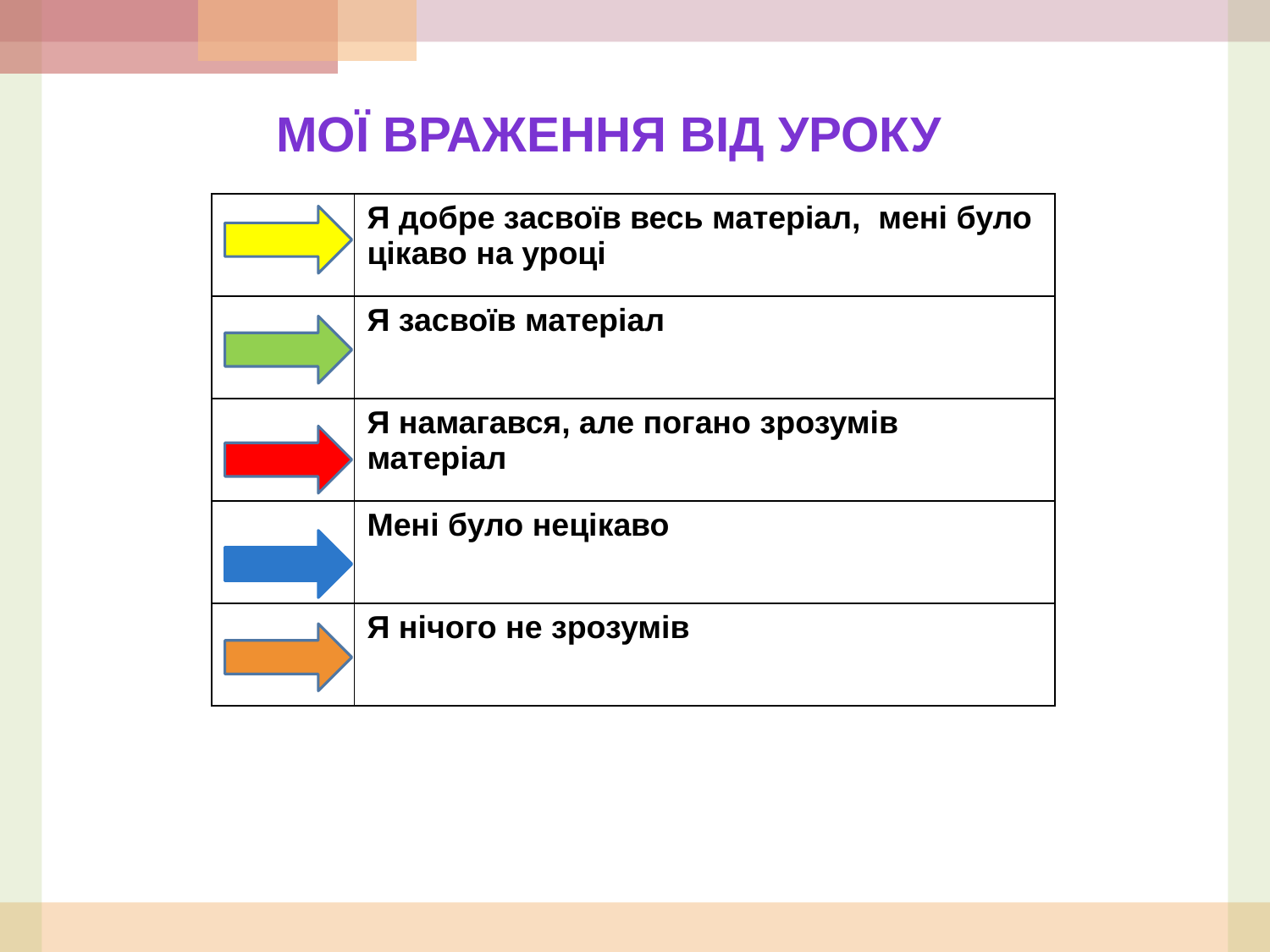

Мої враження від уроку
|  | Я добре засвоїв весь матеріал, мені було цікаво на уроці |
| --- | --- |
|  | Я засвоїв матеріал |
|  | Я намагався, але погано зрозумів матеріал |
|  | Мені було нецікаво |
|  | Я нічого не зрозумів |